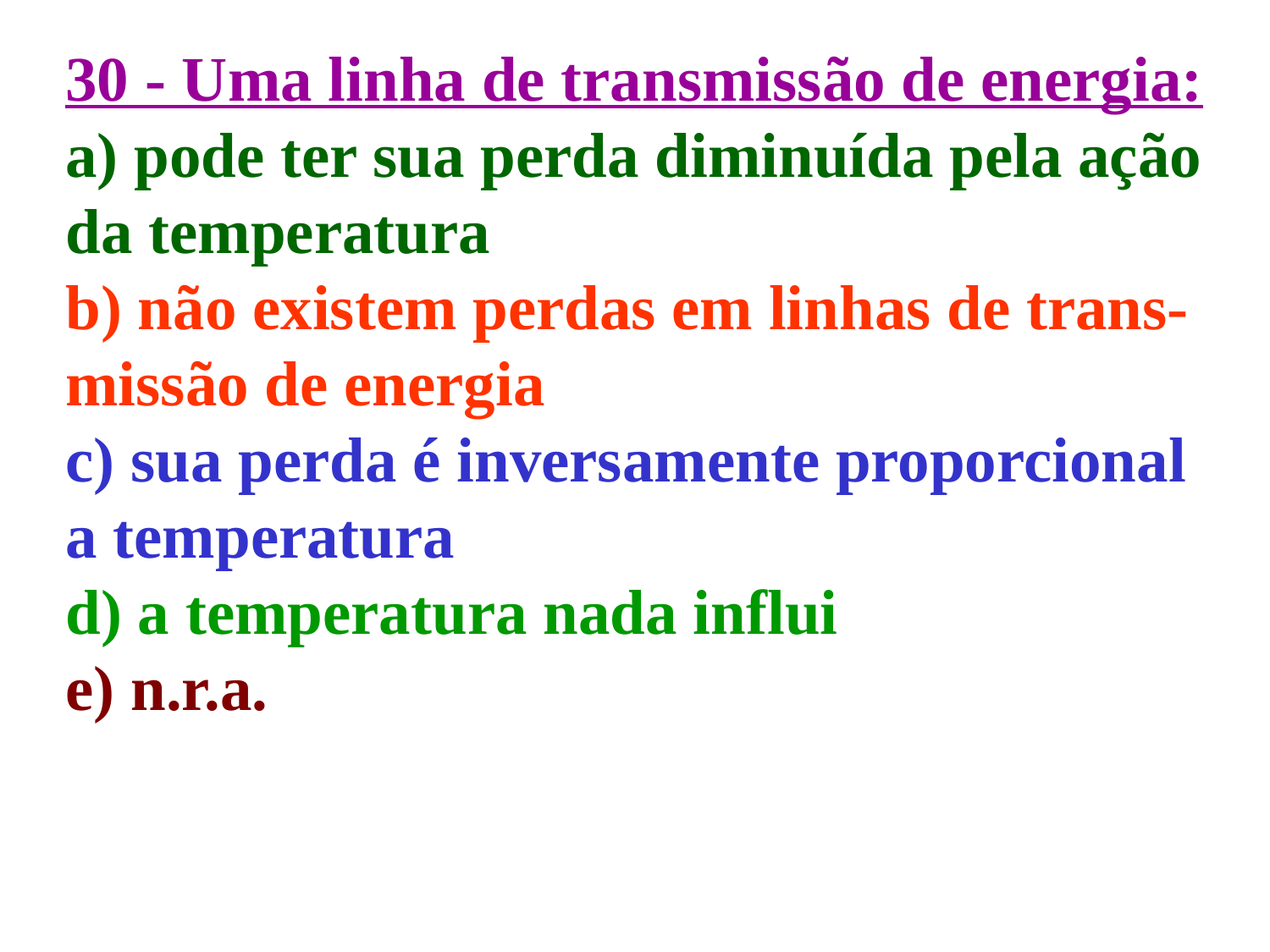

30 - Uma linha de transmissão de energia:
a) pode ter sua perda diminuída pela ação
da temperatura
b) não existem perdas em linhas de trans-
missão de energia
c) sua perda é inversamente proporcional
a temperatura
d) a temperatura nada influi
e) n.r.a.